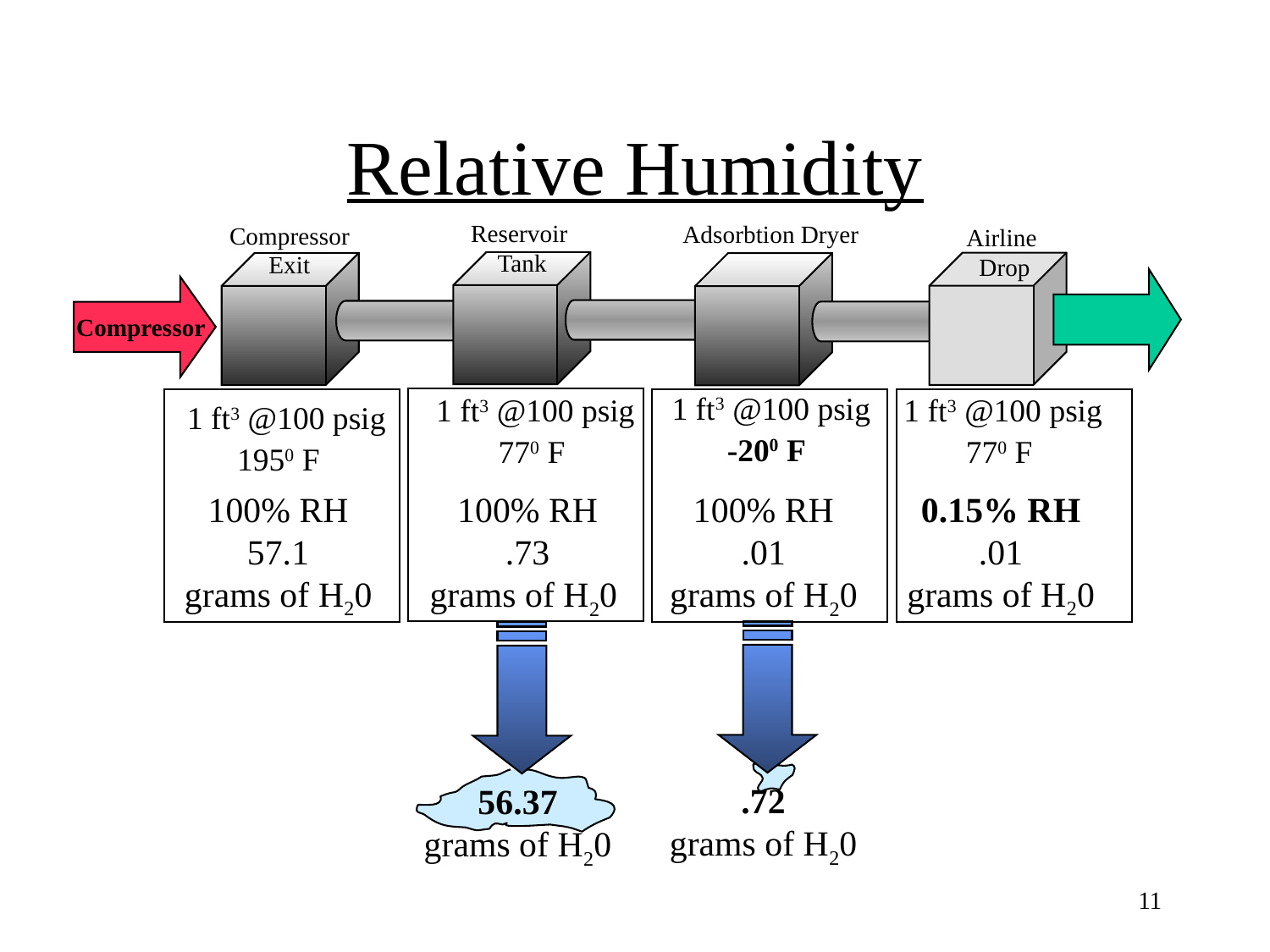

# Relative Humidity
Reservoir
Tank
Adsorbtion Dryer
Compressor
Exit
Airline
Drop

Compressor

 1 ft3 @100 psig
-200 F
100% RH
.01
grams of H20
 1 ft3 @100 psig
770 F
100% RH
.73
grams of H20
 1 ft3 @100 psig
770 F
0.15% RH
.01
grams of H20

 1 ft3 @100 psig
1950 F
100% RH
57.1
grams of H20

.72
grams of H20

56.37
grams of H20

11